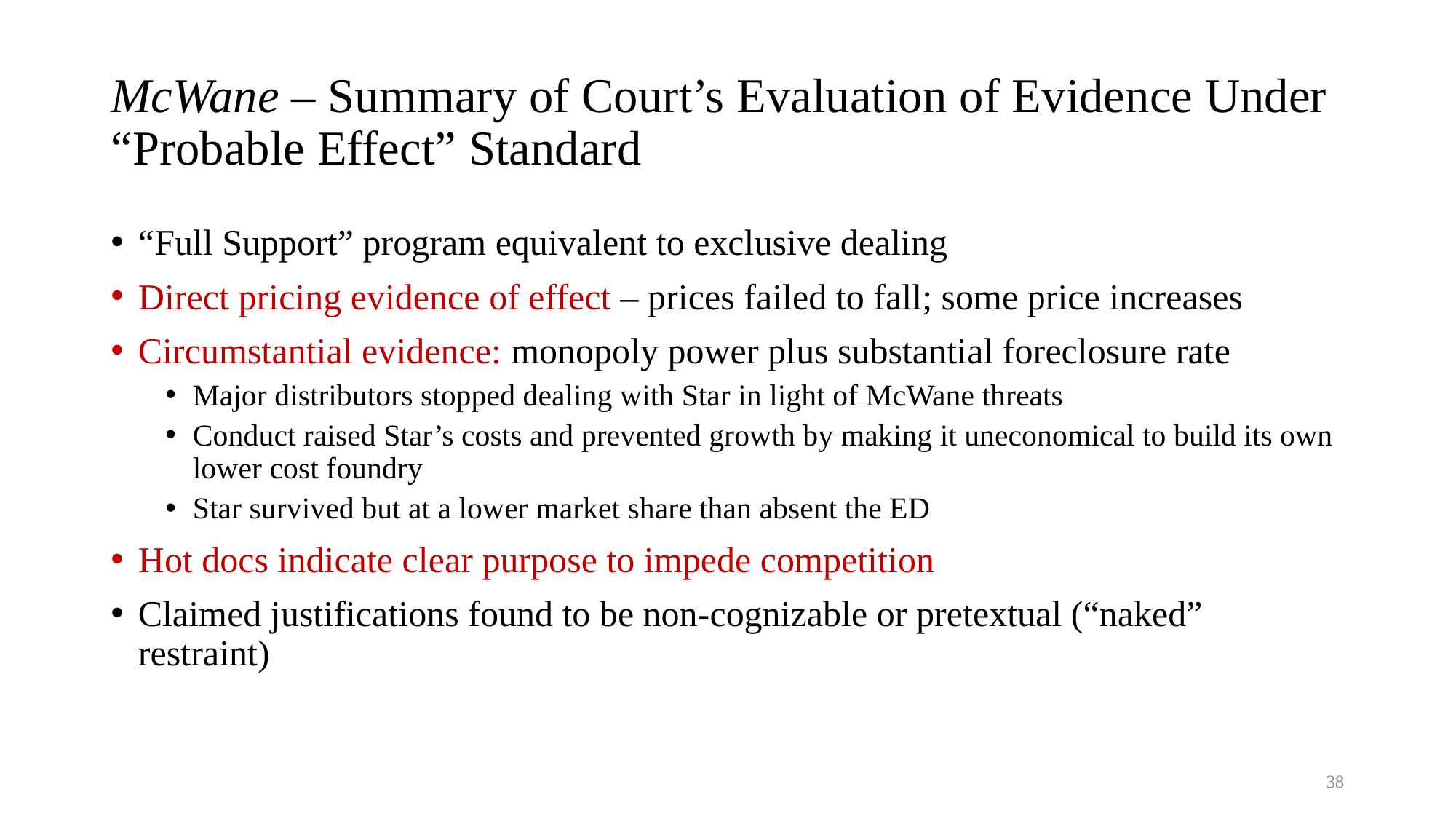

# McWane – Summary of Court’s Evaluation of Evidence Under “Probable Effect” Standard
“Full Support” program equivalent to exclusive dealing
Direct pricing evidence of effect – prices failed to fall; some price increases
Circumstantial evidence: monopoly power plus substantial foreclosure rate
Major distributors stopped dealing with Star in light of McWane threats
Conduct raised Star’s costs and prevented growth by making it uneconomical to build its own lower cost foundry
Star survived but at a lower market share than absent the ED
Hot docs indicate clear purpose to impede competition
Claimed justifications found to be non-cognizable or pretextual (“naked” restraint)

38